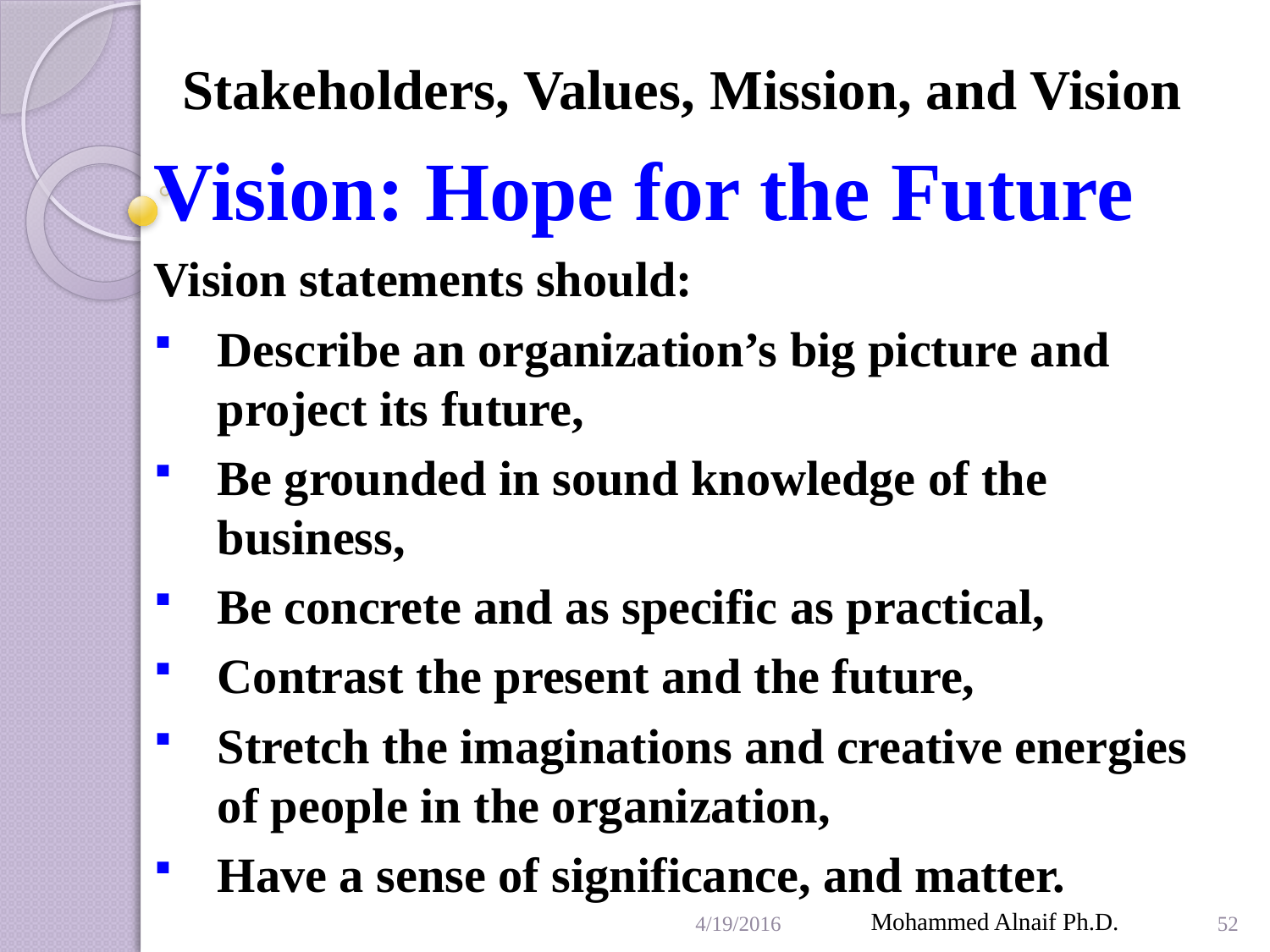

# Stakeholders, Values, Mission, and Vision
Vision: Hope for the Future
Vision statements should:
Describe an organization’s big picture and project its future,
Be grounded in sound knowledge of the business,
Be concrete and as specific as practical,
Contrast the present and the future,
Stretch the imaginations and creative energies of people in the organization,
Have a sense of significance, and matter.
4/19/2016
Mohammed Alnaif Ph.D.
52